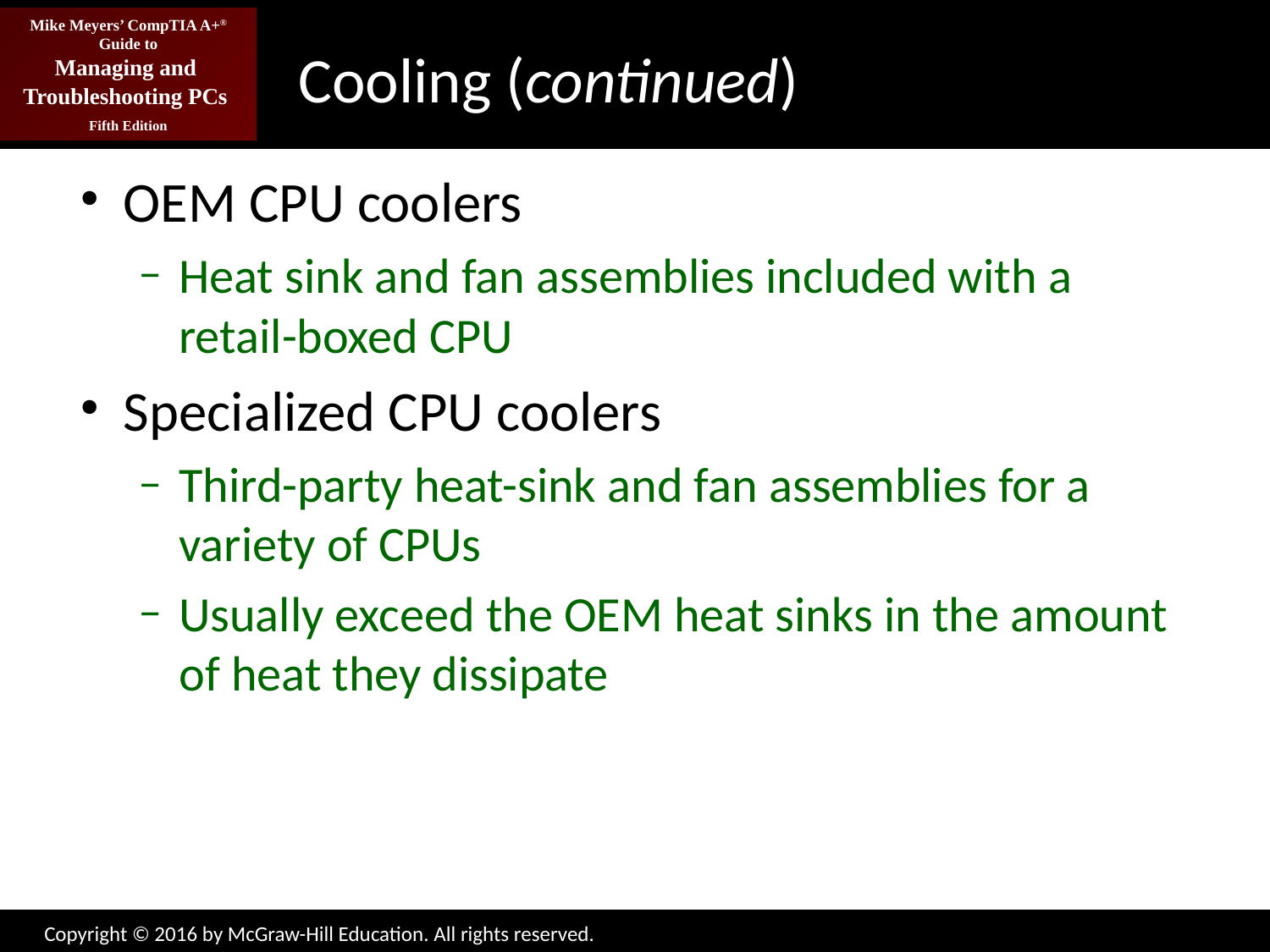

# Cooling (continued)
OEM CPU coolers
Heat sink and fan assemblies included with a retail-boxed CPU
Specialized CPU coolers
Third-party heat-sink and fan assemblies for a variety of CPUs
Usually exceed the OEM heat sinks in the amount of heat they dissipate